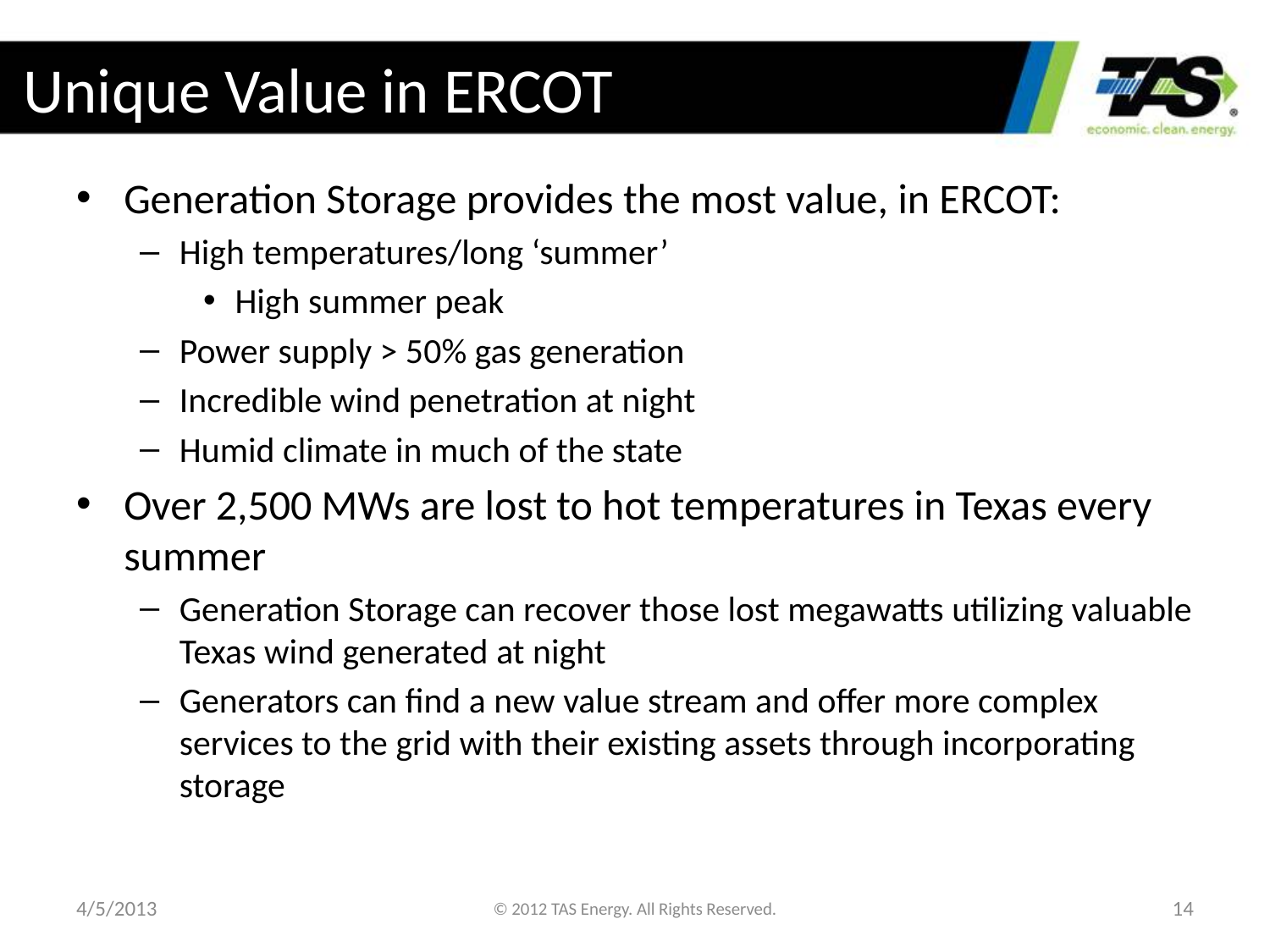

# Unique Value in ERCOT
Generation Storage provides the most value, in ERCOT:
High temperatures/long ‘summer’
High summer peak
Power supply > 50% gas generation
Incredible wind penetration at night
Humid climate in much of the state
Over 2,500 MWs are lost to hot temperatures in Texas every summer
Generation Storage can recover those lost megawatts utilizing valuable Texas wind generated at night
Generators can find a new value stream and offer more complex services to the grid with their existing assets through incorporating storage

4/5/2013
© 2012 TAS Energy. All Rights Reserved.
14